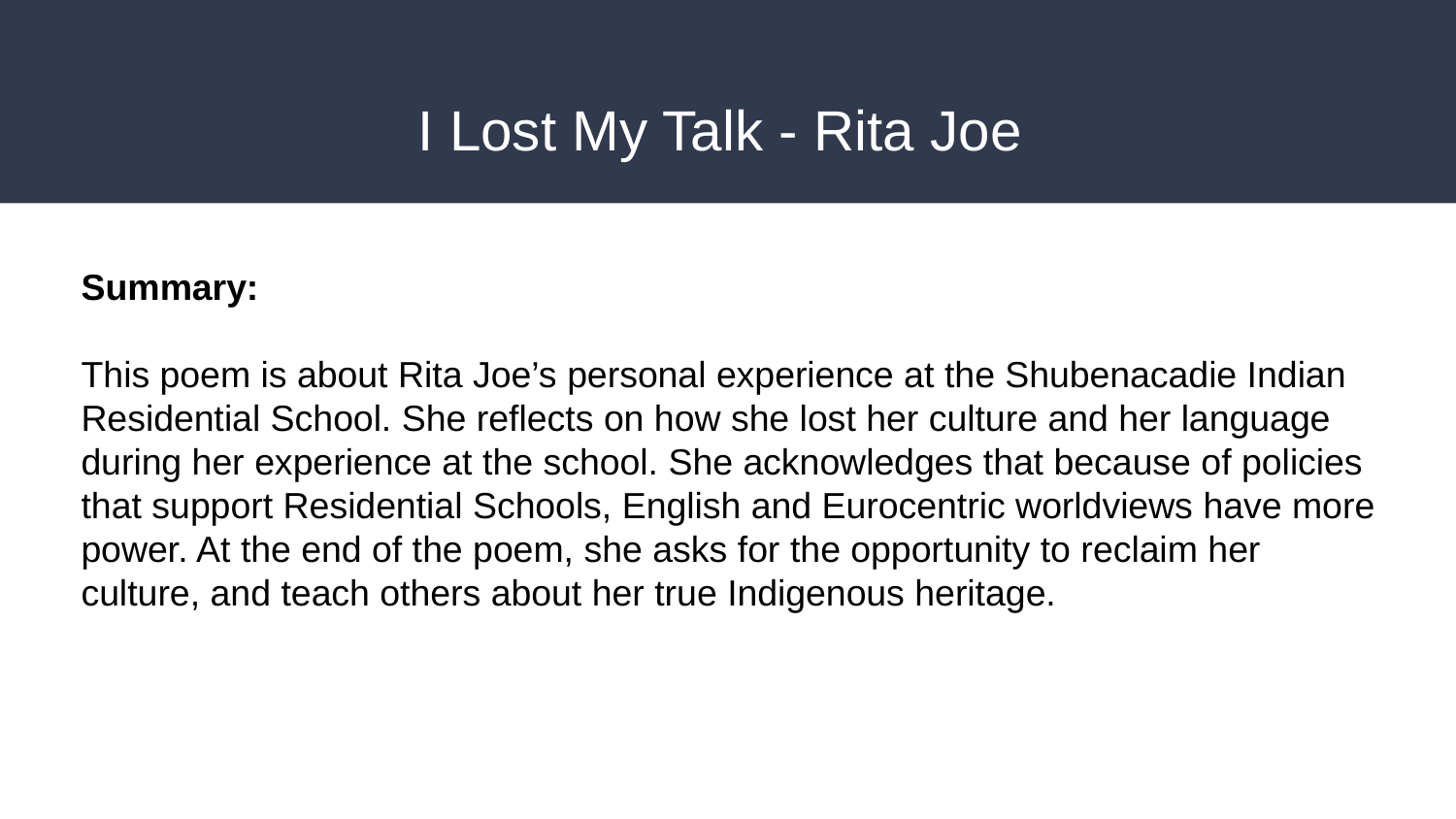

# I Lost My Talk - Rita Joe
Summary:

This poem is about Rita Joe’s personal experience at the Shubenacadie Indian Residential School. She reflects on how she lost her culture and her language during her experience at the school. She acknowledges that because of policies that support Residential Schools, English and Eurocentric worldviews have more power. At the end of the poem, she asks for the opportunity to reclaim her culture, and teach others about her true Indigenous heritage.